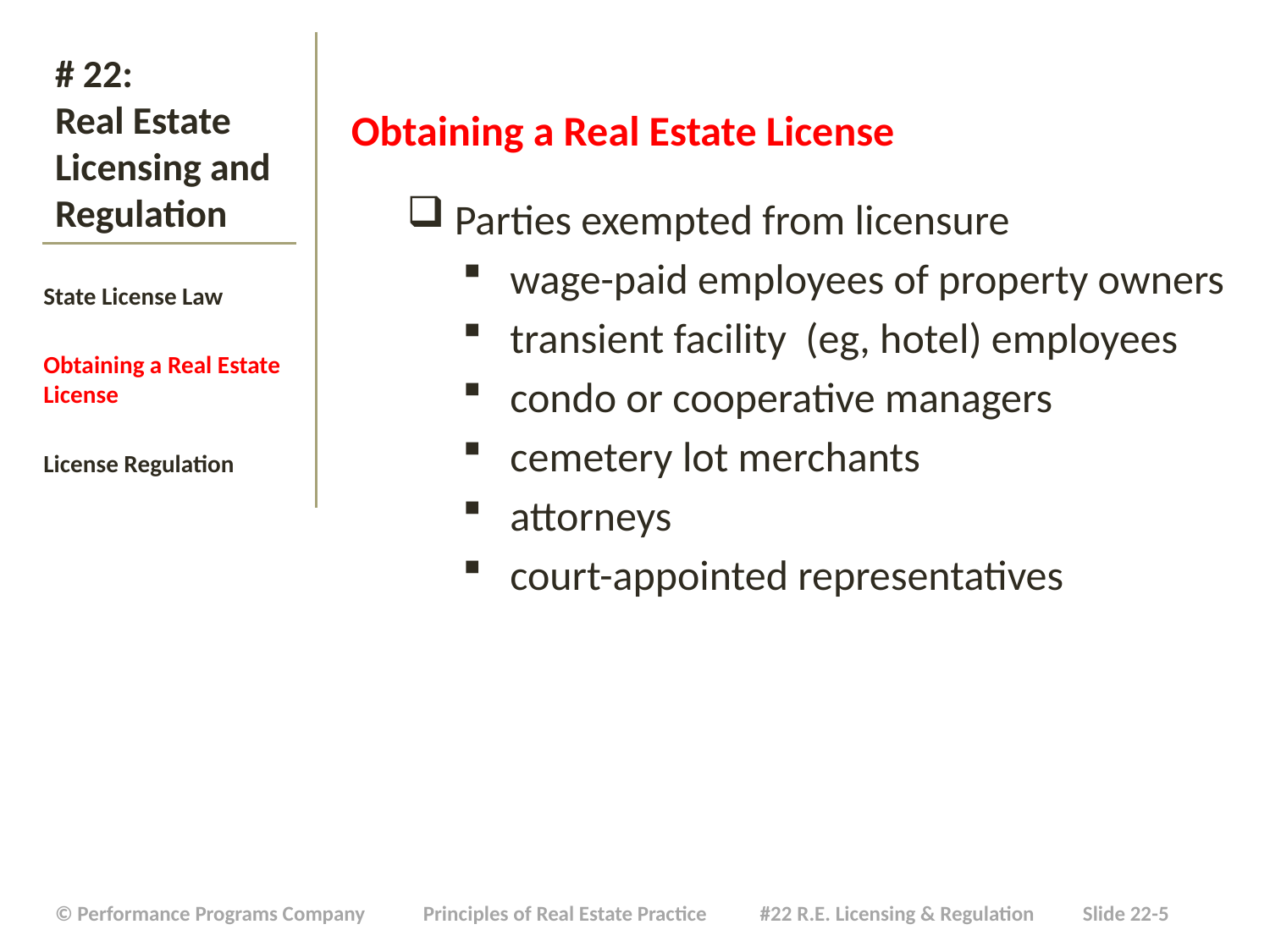

Obtaining a Real Estate License

Parties exempted from licensure
wage-paid employees of property owners
transient facility  (eg, hotel) employees
condo or cooperative managers
cemetery lot merchants
attorneys
court-appointed representatives

# # 22: Real Estate Licensing and Regulation

State License Law

Obtaining a Real Estate License

License Regulation

| © Performance Programs Company Principles of Real Estate Practice #22 R.E. Licensing & Regulation Slide 22-5 |
| --- |